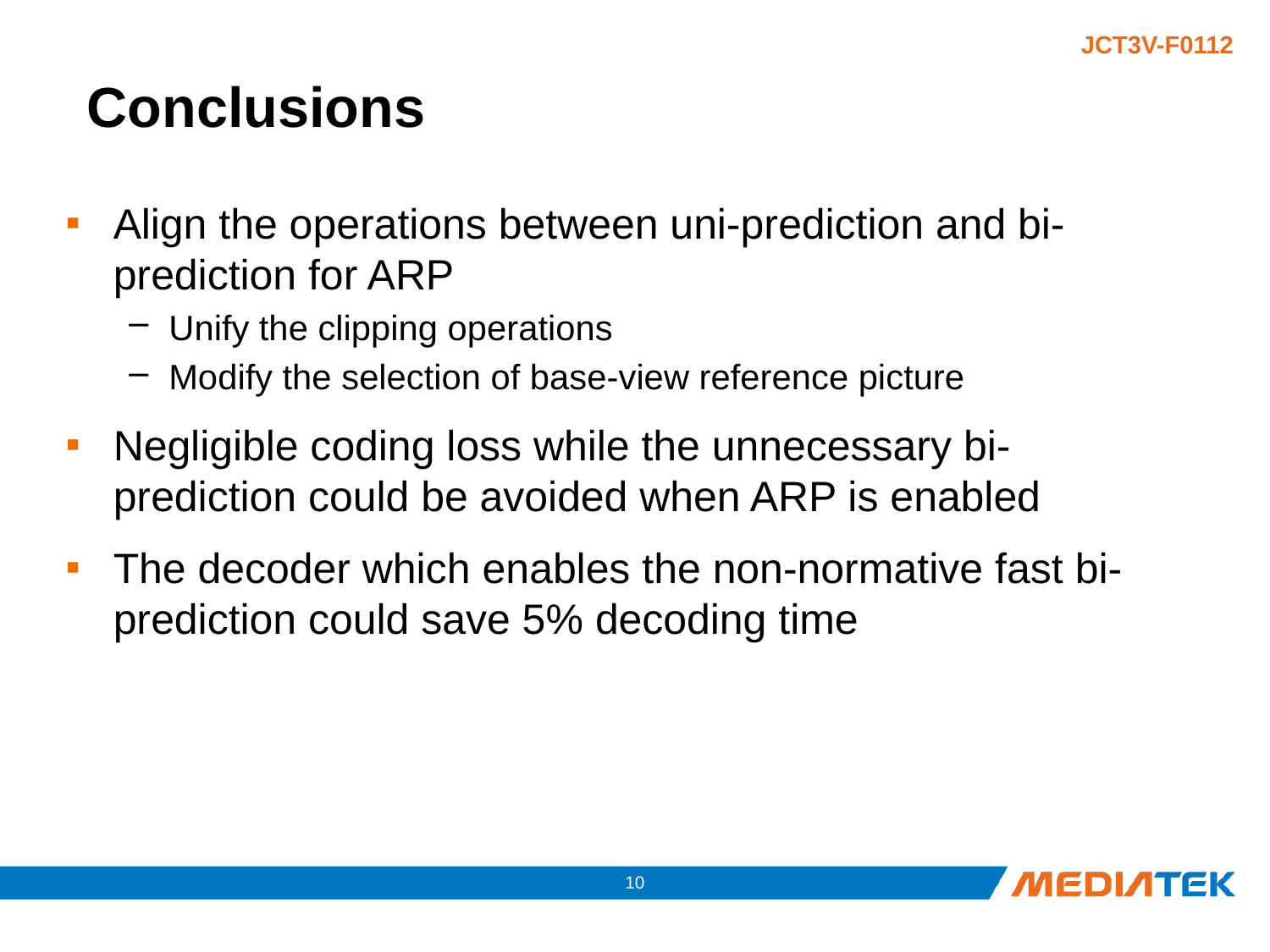

# Conclusions
Align the operations between uni-prediction and bi-prediction for ARP
Unify the clipping operations
Modify the selection of base-view reference picture
Negligible coding loss while the unnecessary bi-prediction could be avoided when ARP is enabled
The decoder which enables the non-normative fast bi-prediction could save 5% decoding time

10